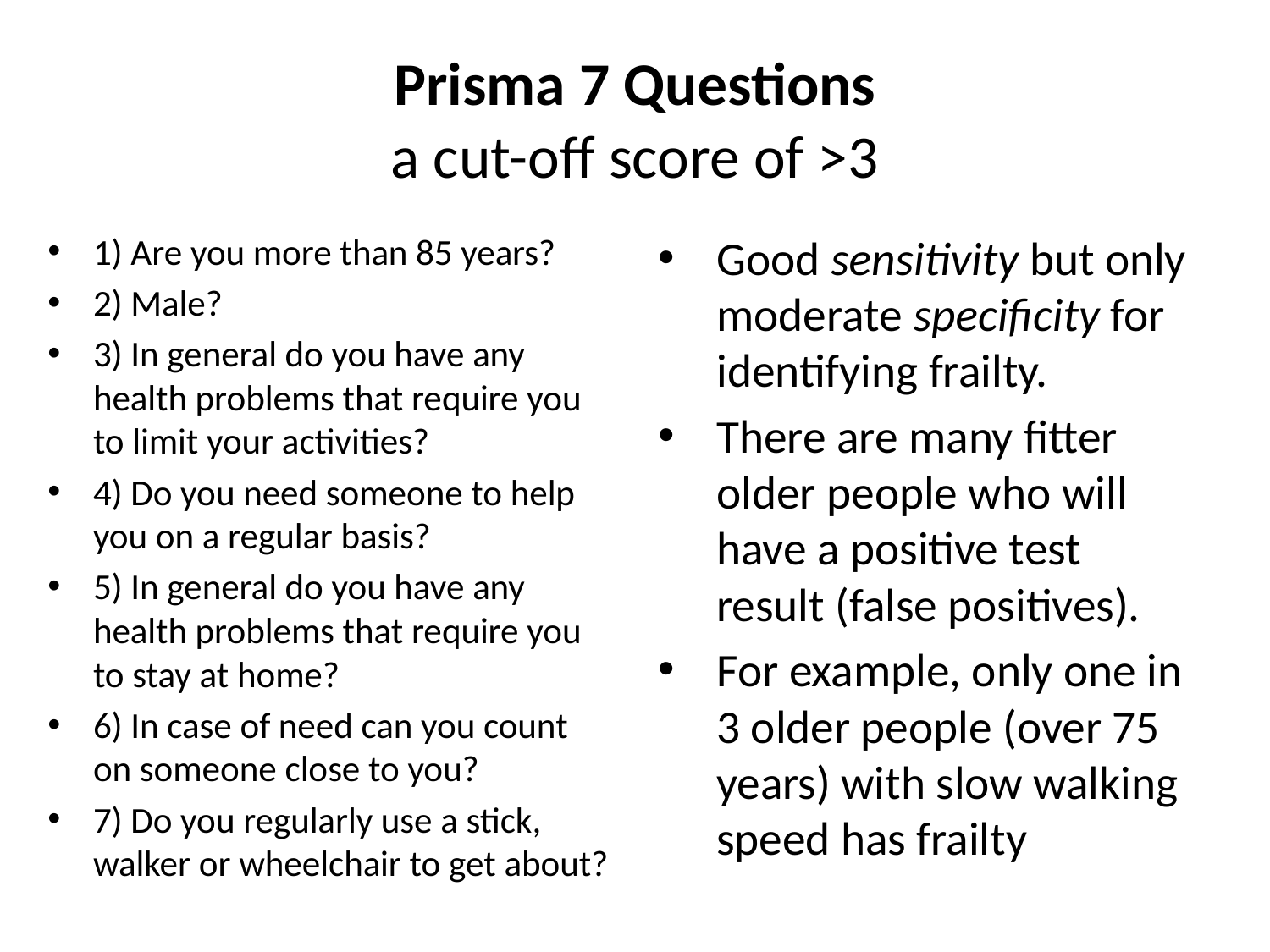

# Prisma 7 Questions a cut-off score of >3
1) Are you more than 85 years?
2) Male?
3) In general do you have any health problems that require you to limit your activities?
4) Do you need someone to help you on a regular basis?
5) In general do you have any health problems that require you to stay at home?
6) In case of need can you count on someone close to you?
7) Do you regularly use a stick, walker or wheelchair to get about?
Good sensitivity but only moderate specificity for identifying frailty.
There are many fitter older people who will have a positive test result (false positives).
For example, only one in 3 older people (over 75 years) with slow walking speed has frailty